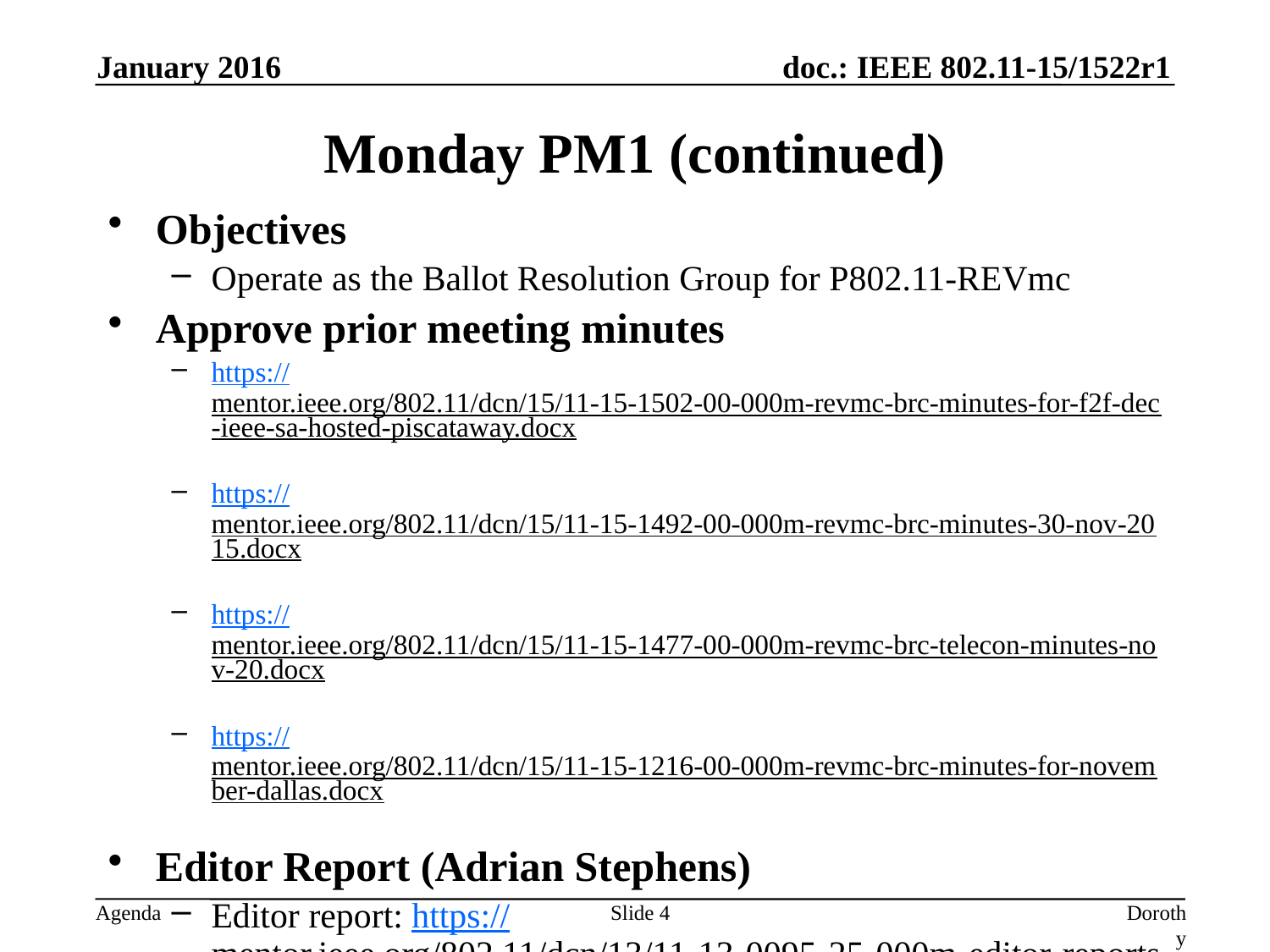

Monday PM1 (continued)
January 2016
Objectives
Operate as the Ballot Resolution Group for P802.11-REVmc
Approve prior meeting minutes
https://mentor.ieee.org/802.11/dcn/15/11-15-1502-00-000m-revmc-brc-minutes-for-f2f-dec-ieee-sa-hosted-piscataway.docx
https://mentor.ieee.org/802.11/dcn/15/11-15-1492-00-000m-revmc-brc-minutes-30-nov-2015.docx
https://mentor.ieee.org/802.11/dcn/15/11-15-1477-00-000m-revmc-brc-telecon-minutes-nov-20.docx
https://mentor.ieee.org/802.11/dcn/15/11-15-1216-00-000m-revmc-brc-minutes-for-november-dallas.docx
Editor Report (Adrian Stephens)
Editor report: https://mentor.ieee.org/802.11/dcn/13/11-13-0095-25-000m-editor-reports.pptx
Slide 4
Dorothy Stanley, HPE